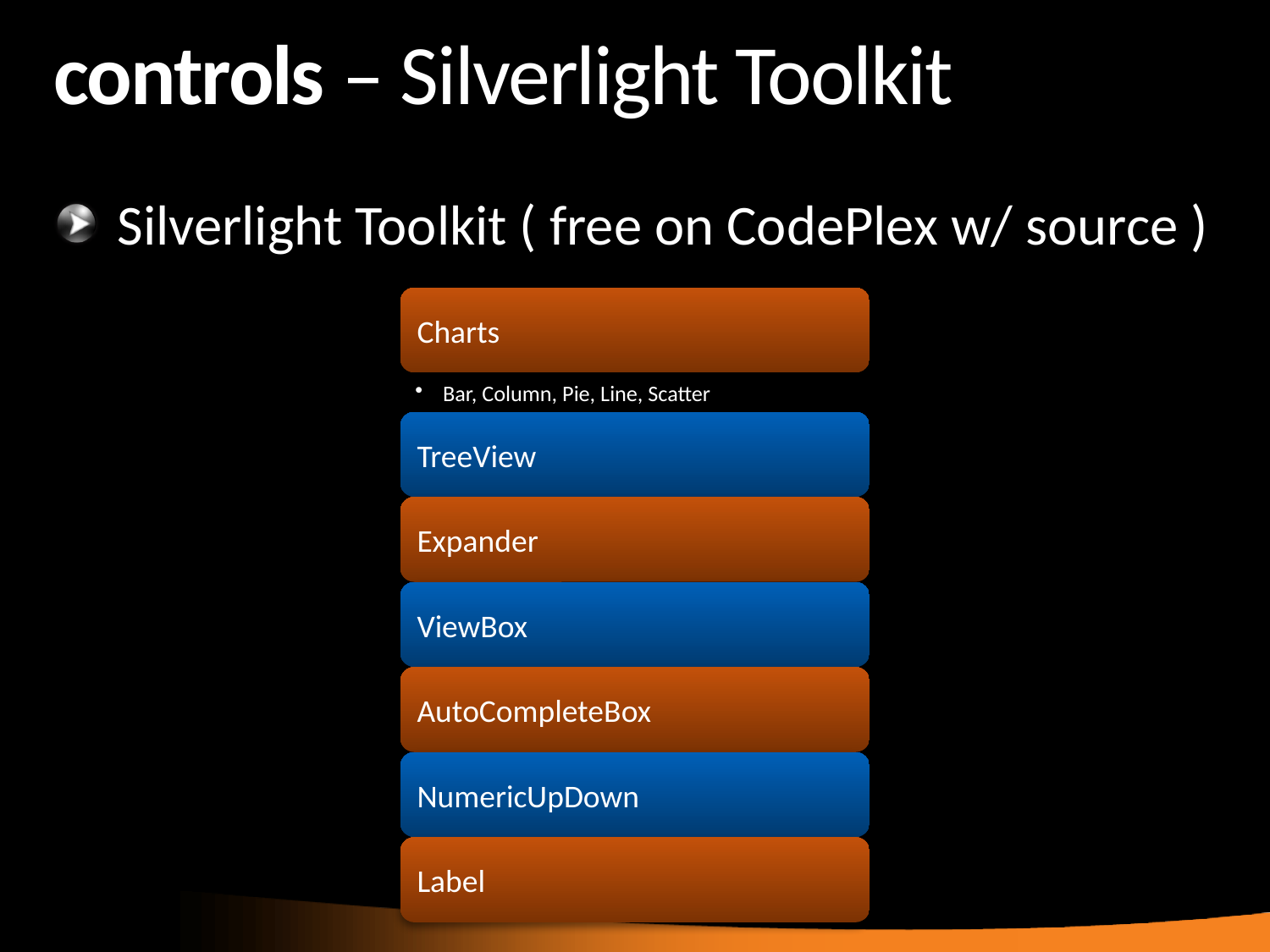

# controls – Silverlight Toolkit
Silverlight Toolkit ( free on CodePlex w/ source )
Charts
Bar, Column, Pie, Line, Scatter
Expander
NumericUpDown
TreeView
ViewBox
AutoCompleteBox
Label